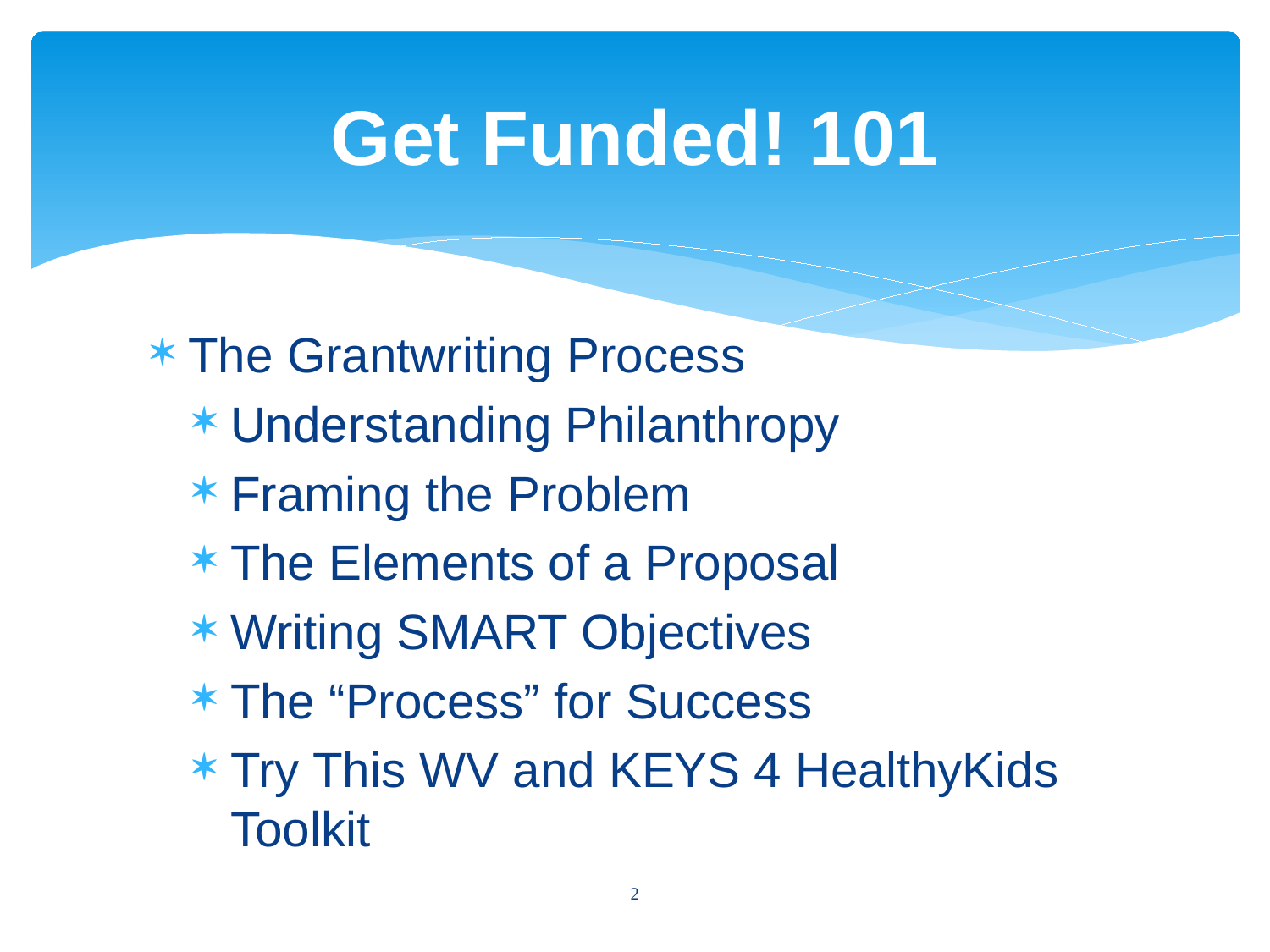

# Get Funded! 101
The Grantwriting Process
Understanding Philanthropy
Framing the Problem
The Elements of a Proposal
Writing SMART Objectives
The “Process” for Success
Try This WV and KEYS 4 HealthyKids Toolkit
2